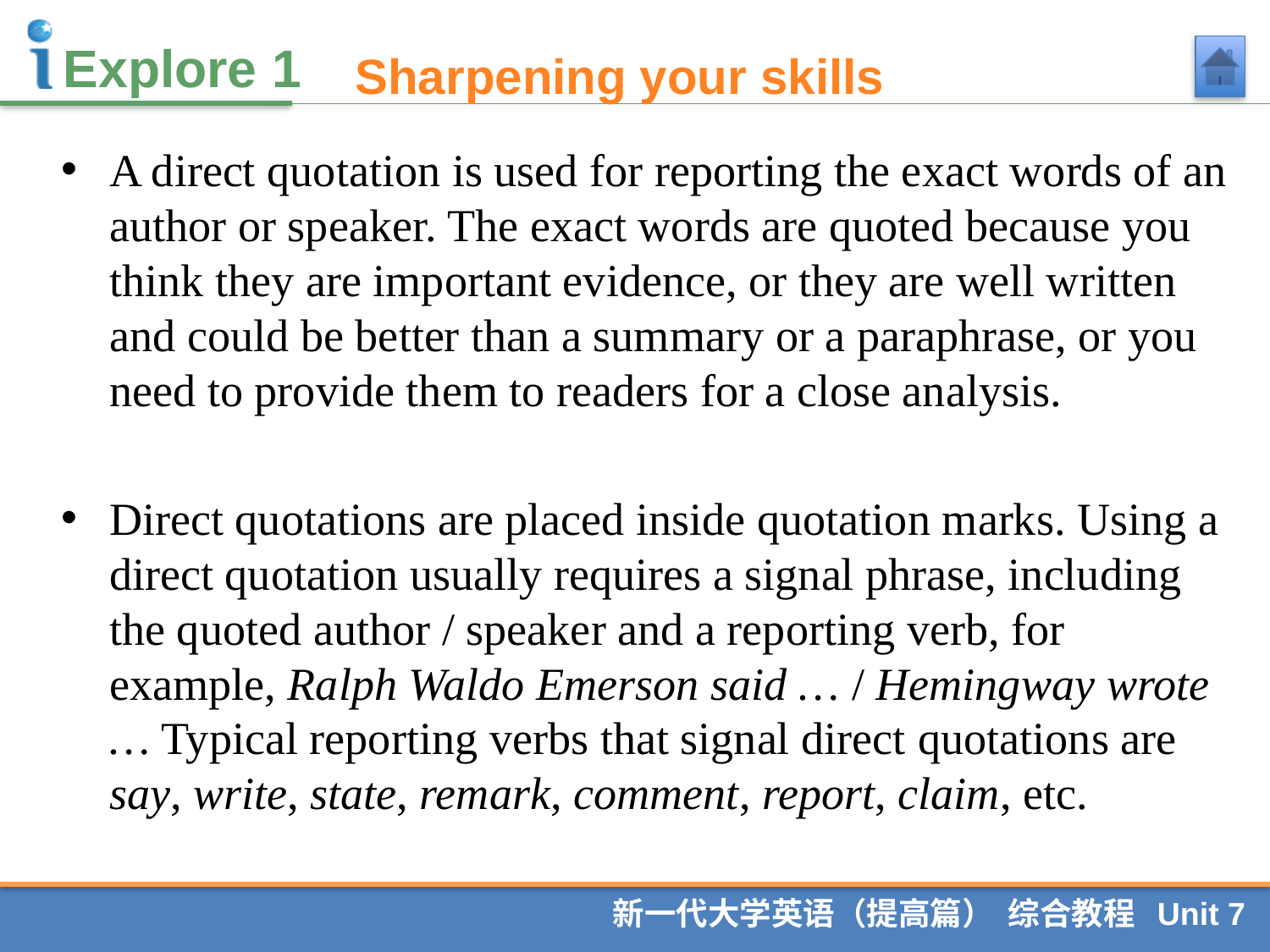

Sharpening your skills
A direct quotation is used for reporting the exact words of an author or speaker. The exact words are quoted because you think they are important evidence, or they are well written and could be better than a summary or a paraphrase, or you need to provide them to readers for a close analysis.

Direct quotations are placed inside quotation marks. Using a direct quotation usually requires a signal phrase, including the quoted author / speaker and a reporting verb, for example, Ralph Waldo Emerson said … / Hemingway wrote … Typical reporting verbs that signal direct quotations are say, write, state, remark, comment, report, claim, etc.